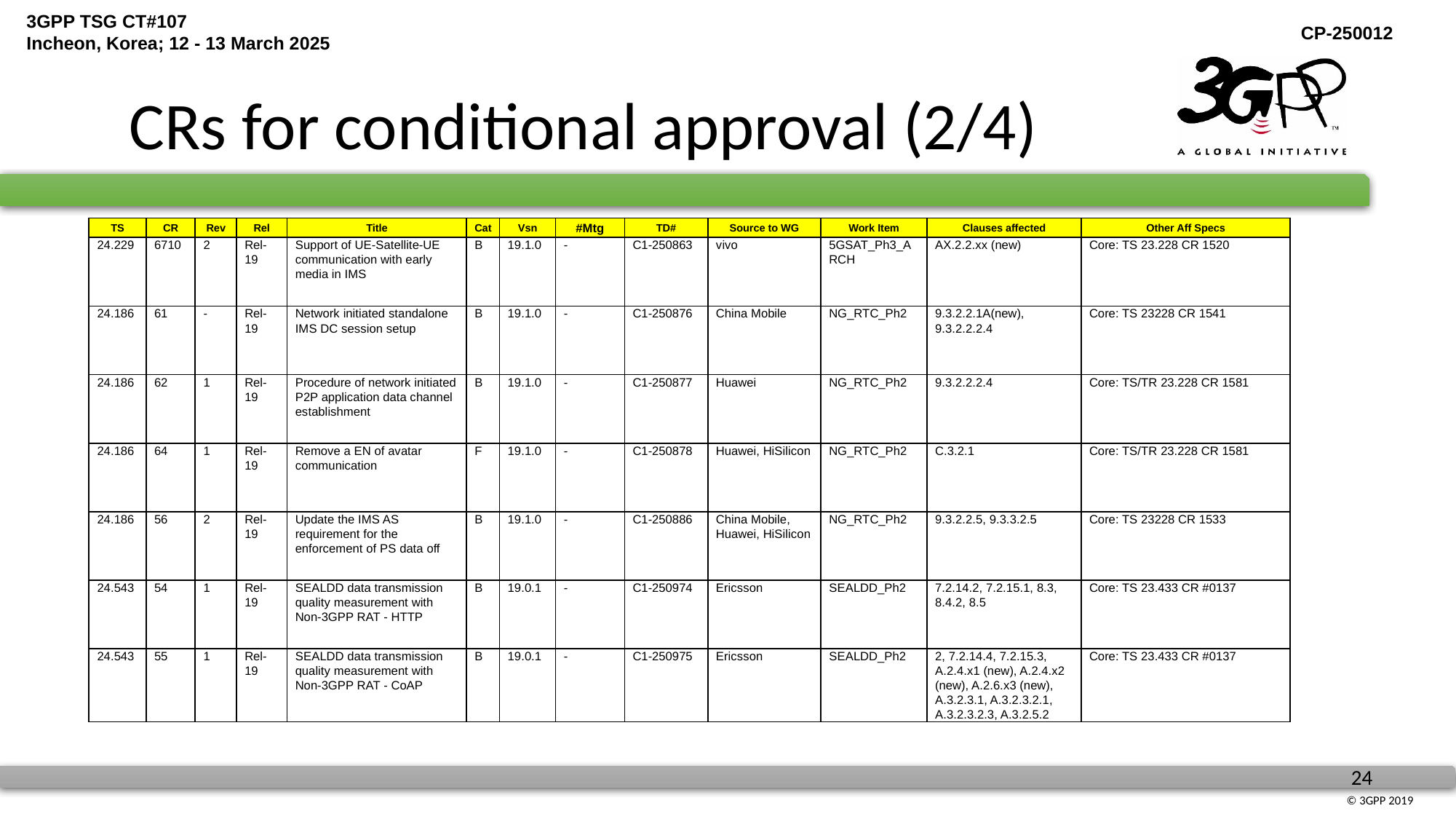

# CRs for conditional approval (2/4)
| TS | CR | Rev | Rel | Title | Cat | Vsn | #Mtg | TD# | Source to WG | Work Item | Clauses affected | Other Aff Specs |
| --- | --- | --- | --- | --- | --- | --- | --- | --- | --- | --- | --- | --- |
| 24.229 | 6710 | 2 | Rel-19 | Support of UE-Satellite-UE communication with early media in IMS | B | 19.1.0 | - | C1-250863 | vivo | 5GSAT\_Ph3\_ARCH | AX.2.2.xx (new) | Core: TS 23.228 CR 1520 |
| 24.186 | 61 | - | Rel-19 | Network initiated standalone IMS DC session setup | B | 19.1.0 | - | C1-250876 | China Mobile | NG\_RTC\_Ph2 | 9.3.2.2.1A(new), 9.3.2.2.2.4 | Core: TS 23228 CR 1541 |
| 24.186 | 62 | 1 | Rel-19 | Procedure of network initiated P2P application data channel establishment | B | 19.1.0 | - | C1-250877 | Huawei | NG\_RTC\_Ph2 | 9.3.2.2.2.4 | Core: TS/TR 23.228 CR 1581 |
| 24.186 | 64 | 1 | Rel-19 | Remove a EN of avatar communication | F | 19.1.0 | - | C1-250878 | Huawei, HiSilicon | NG\_RTC\_Ph2 | C.3.2.1 | Core: TS/TR 23.228 CR 1581 |
| 24.186 | 56 | 2 | Rel-19 | Update the IMS AS requirement for the enforcement of PS data off | B | 19.1.0 | - | C1-250886 | China Mobile, Huawei, HiSilicon | NG\_RTC\_Ph2 | 9.3.2.2.5, 9.3.3.2.5 | Core: TS 23228 CR 1533 |
| 24.543 | 54 | 1 | Rel-19 | SEALDD data transmission quality measurement with Non-3GPP RAT - HTTP | B | 19.0.1 | - | C1-250974 | Ericsson | SEALDD\_Ph2 | 7.2.14.2, 7.2.15.1, 8.3, 8.4.2, 8.5 | Core: TS 23.433 CR #0137 |
| 24.543 | 55 | 1 | Rel-19 | SEALDD data transmission quality measurement with Non-3GPP RAT - CoAP | B | 19.0.1 | - | C1-250975 | Ericsson | SEALDD\_Ph2 | 2, 7.2.14.4, 7.2.15.3, A.2.4.x1 (new), A.2.4.x2 (new), A.2.6.x3 (new), A.3.2.3.1, A.3.2.3.2.1, A.3.2.3.2.3, A.3.2.5.2 | Core: TS 23.433 CR #0137 |